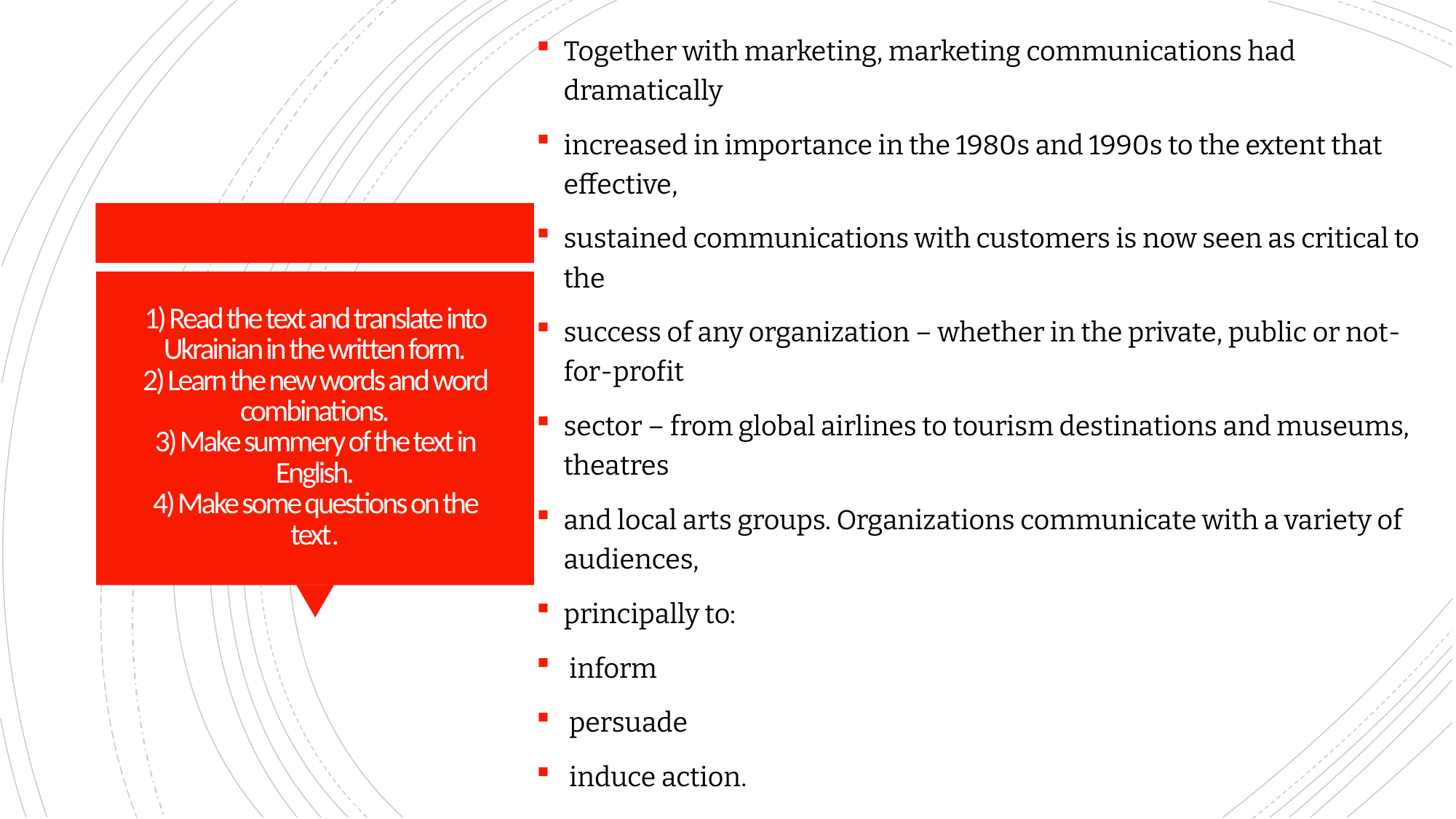

Together with marketing, marketing communications had dramatically
increased in importance in the 1980s and 1990s to the extent that effective,
sustained communications with customers is now seen as critical to the
success of any organization – whether in the private, public or not-for-profit
sector – from global airlines to tourism destinations and museums, theatres
and local arts groups. Organizations communicate with a variety of audiences,
principally to:
 inform
 persuade
 induce action.
# 1) Read the text and translate into Ukrainian in the written form. 2) Learn the new words and word combinations. 3) Make summery of the text in English. 4) Make some questions on the text.